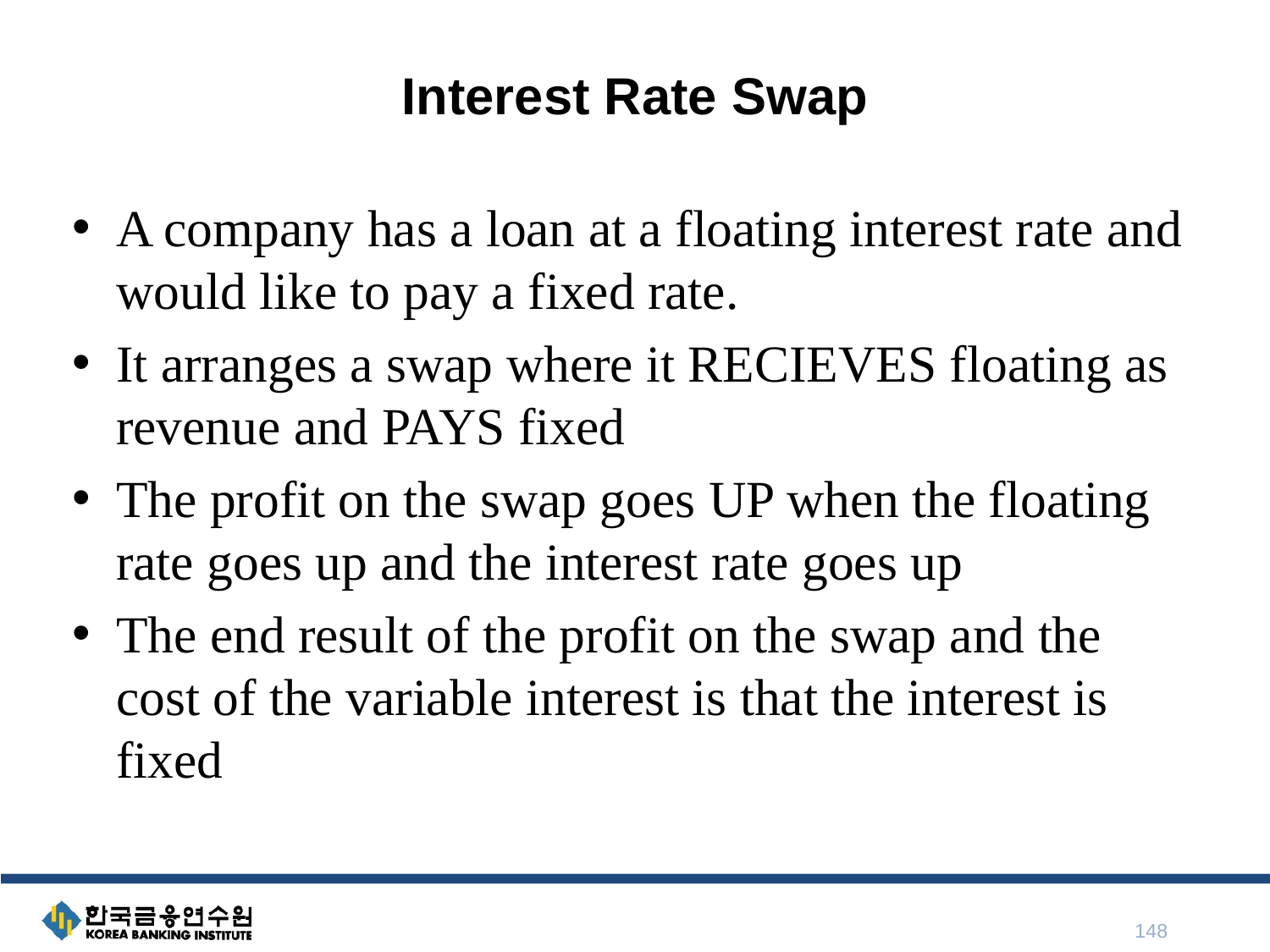

# Interest Rate Swap
A company has a loan at a floating interest rate and would like to pay a fixed rate.
It arranges a swap where it RECIEVES floating as revenue and PAYS fixed
The profit on the swap goes UP when the floating rate goes up and the interest rate goes up
The end result of the profit on the swap and the cost of the variable interest is that the interest is fixed
148